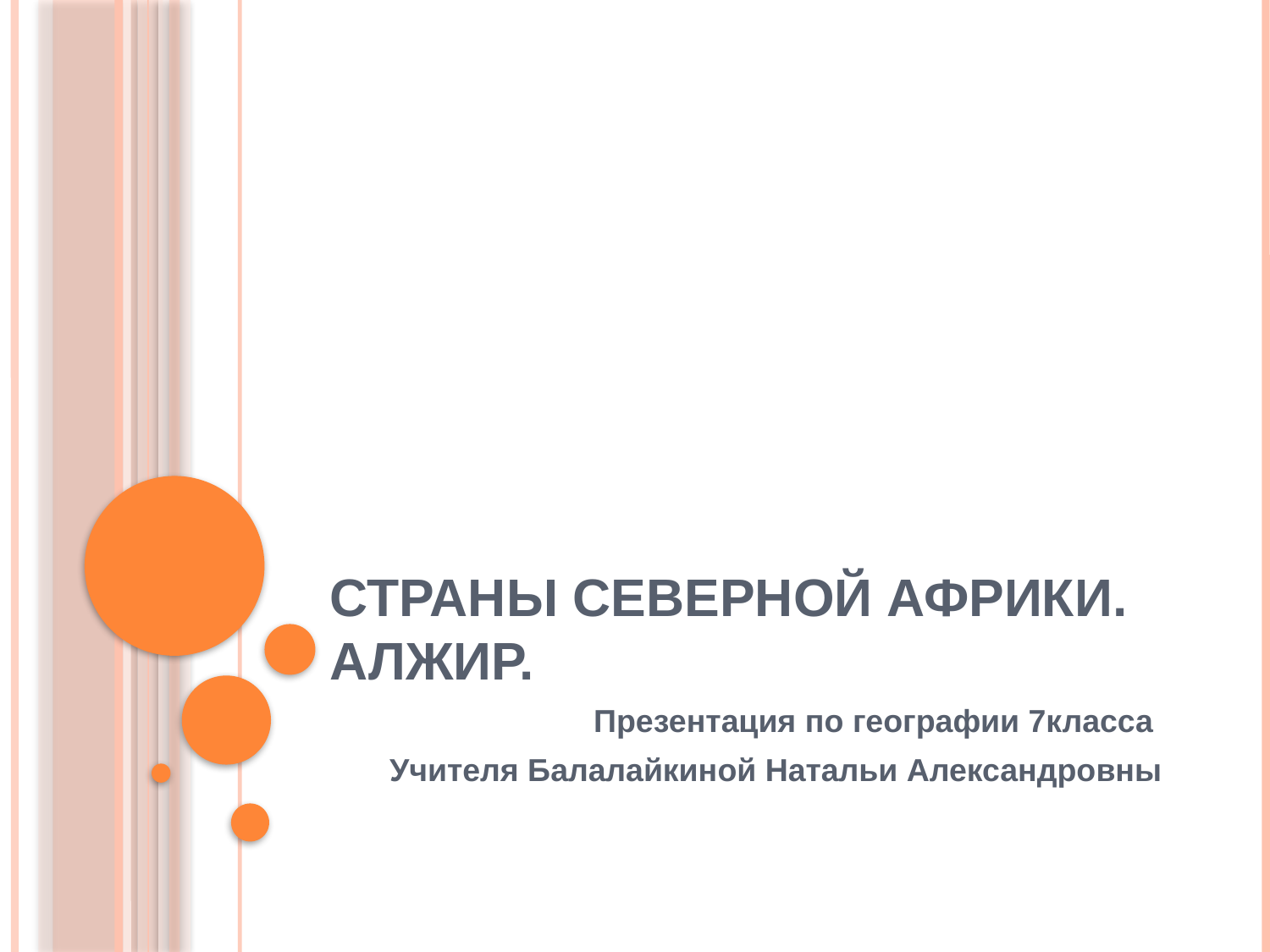

# Страны Северной Африки. Алжир.
Презентация по географии 7класса
Учителя Балалайкиной Натальи Александровны